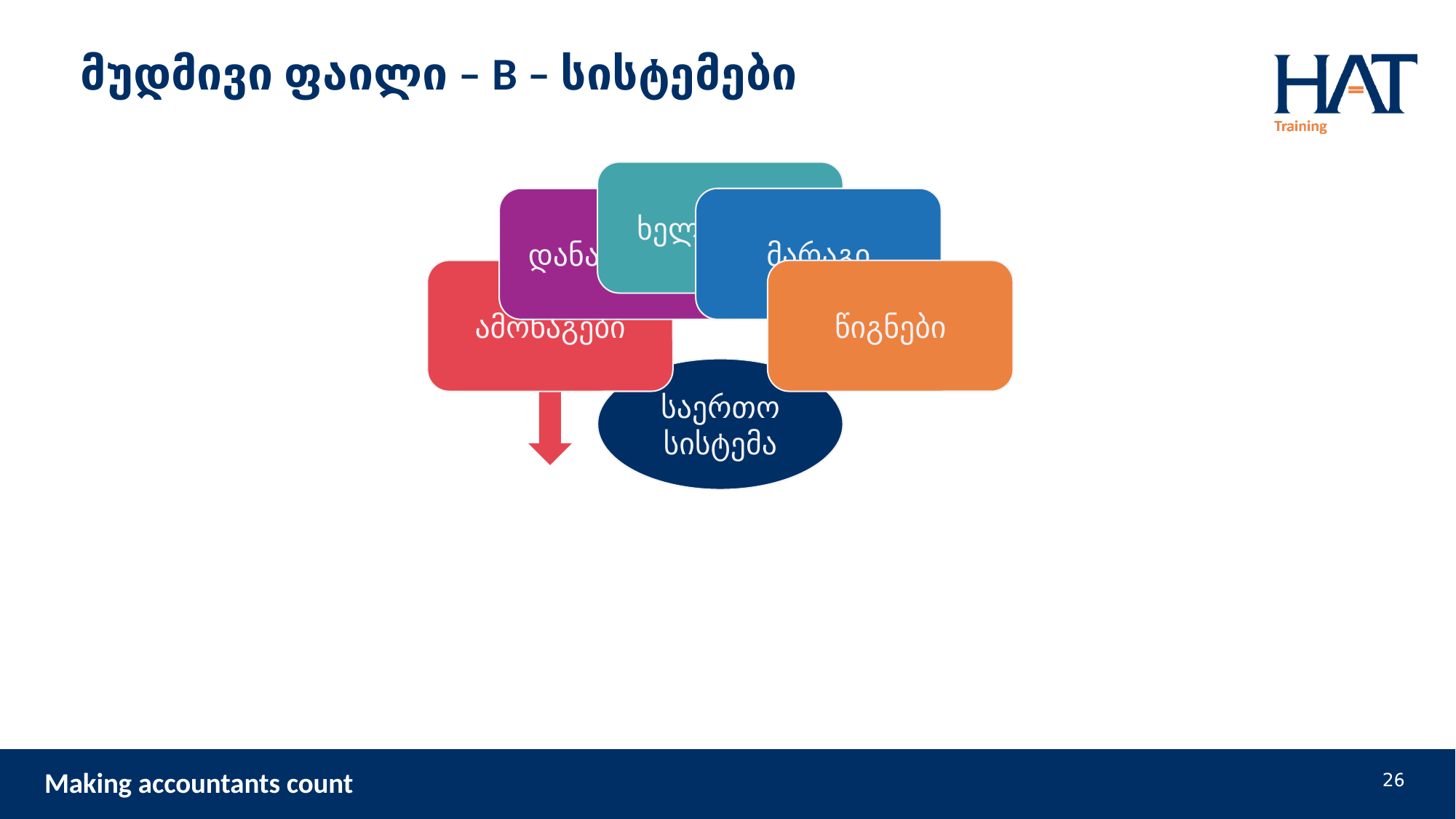

# მუდმივი ფაილი – B – სისტემები
საერთო სისტემა
ამონაგები
დანახარჯები
ხელფასები
მარაგი
წიგნები
26